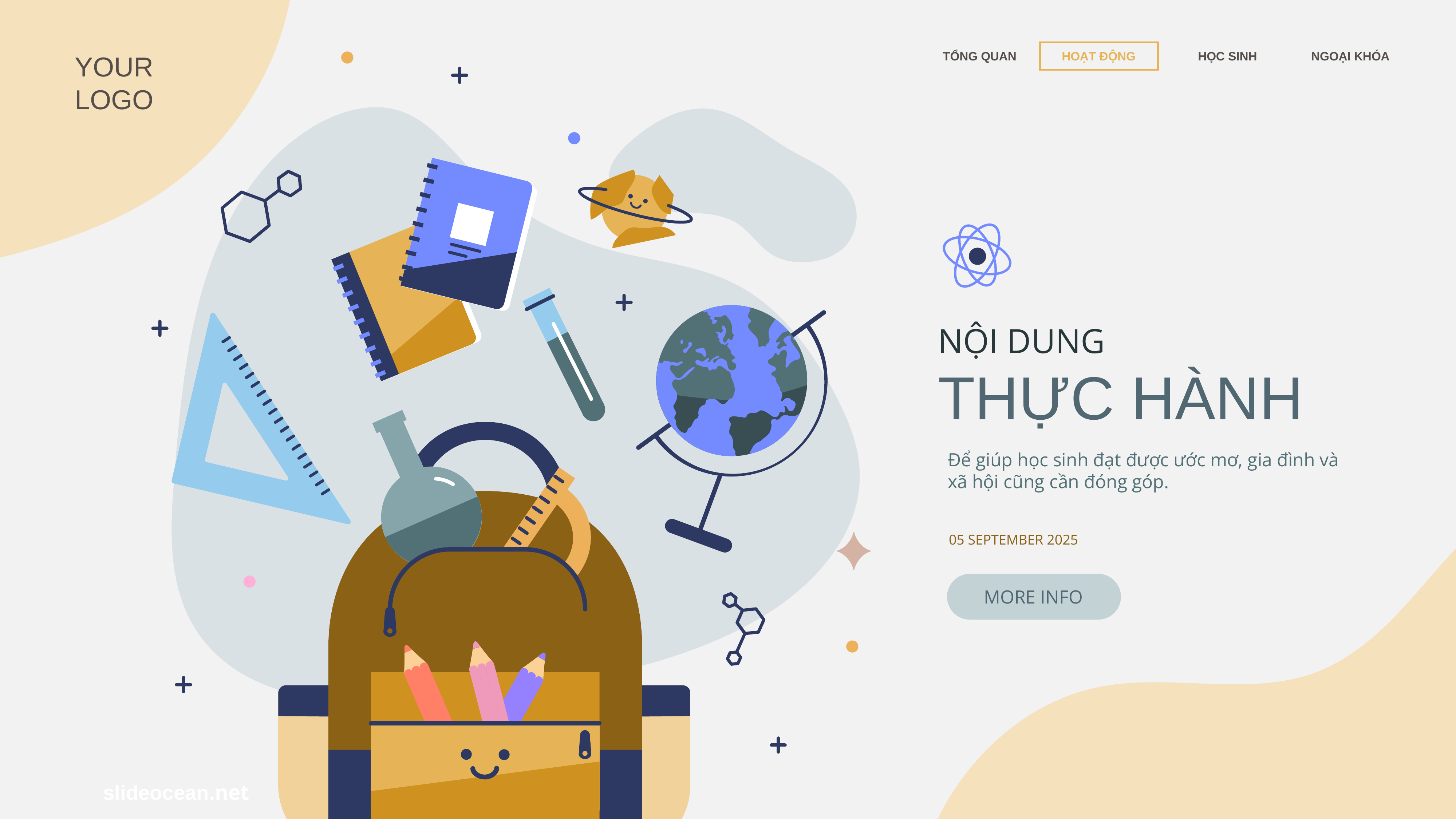

TỔNG QUAN
HOẠT ĐỘNG
HỌC SINH
NGOẠI KHÓA
YOUR
LOGO
LOGO TRƯỜNG

NỘI DUNG
THỰC HÀNH
Để giúp học sinh đạt được ước mơ, gia đình và xã hội cũng cần đóng góp.

05 SEPTEMBER 2025

MORE INFO
slideocean.net